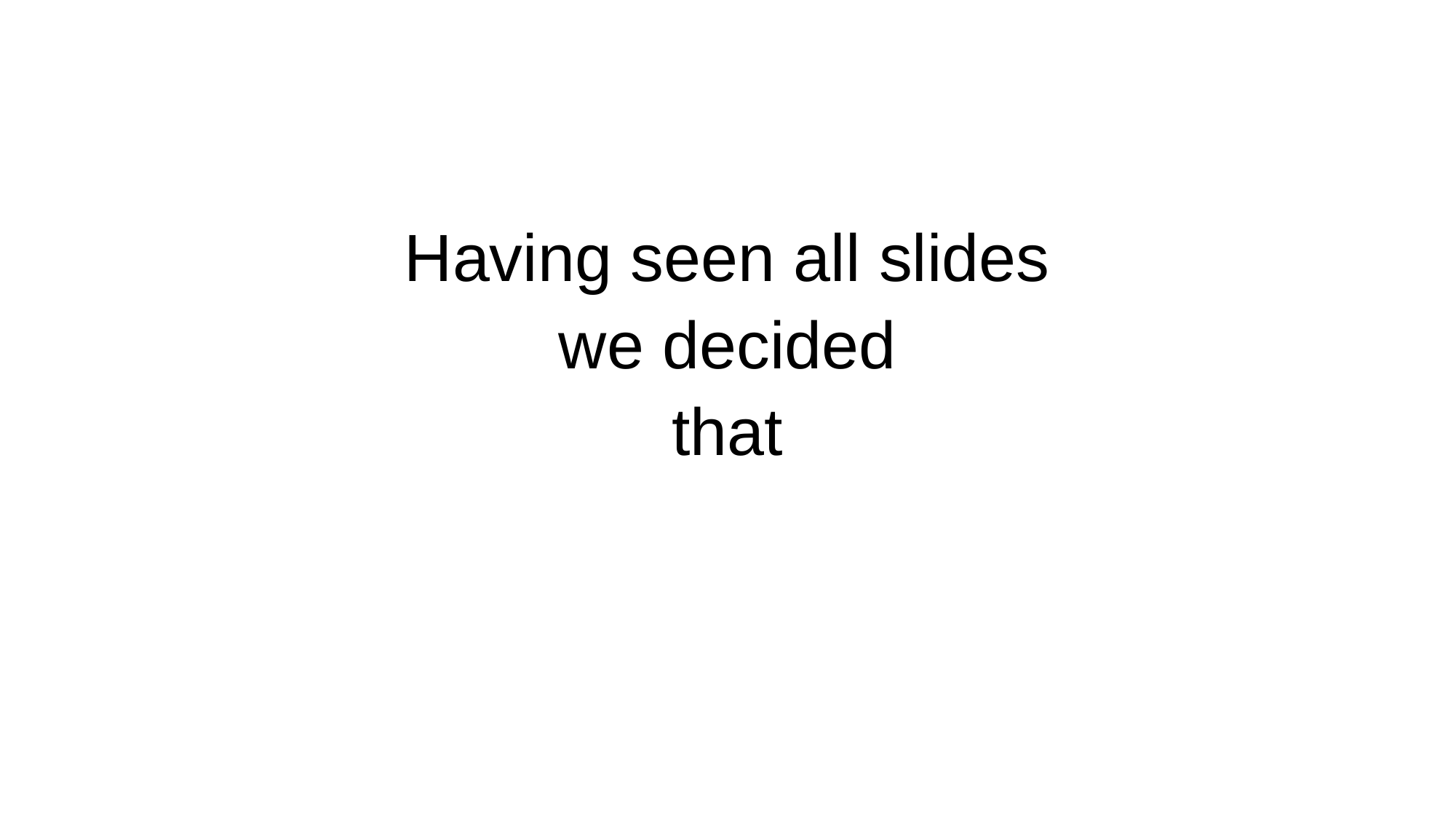

Having seen all slides
 we decided
that